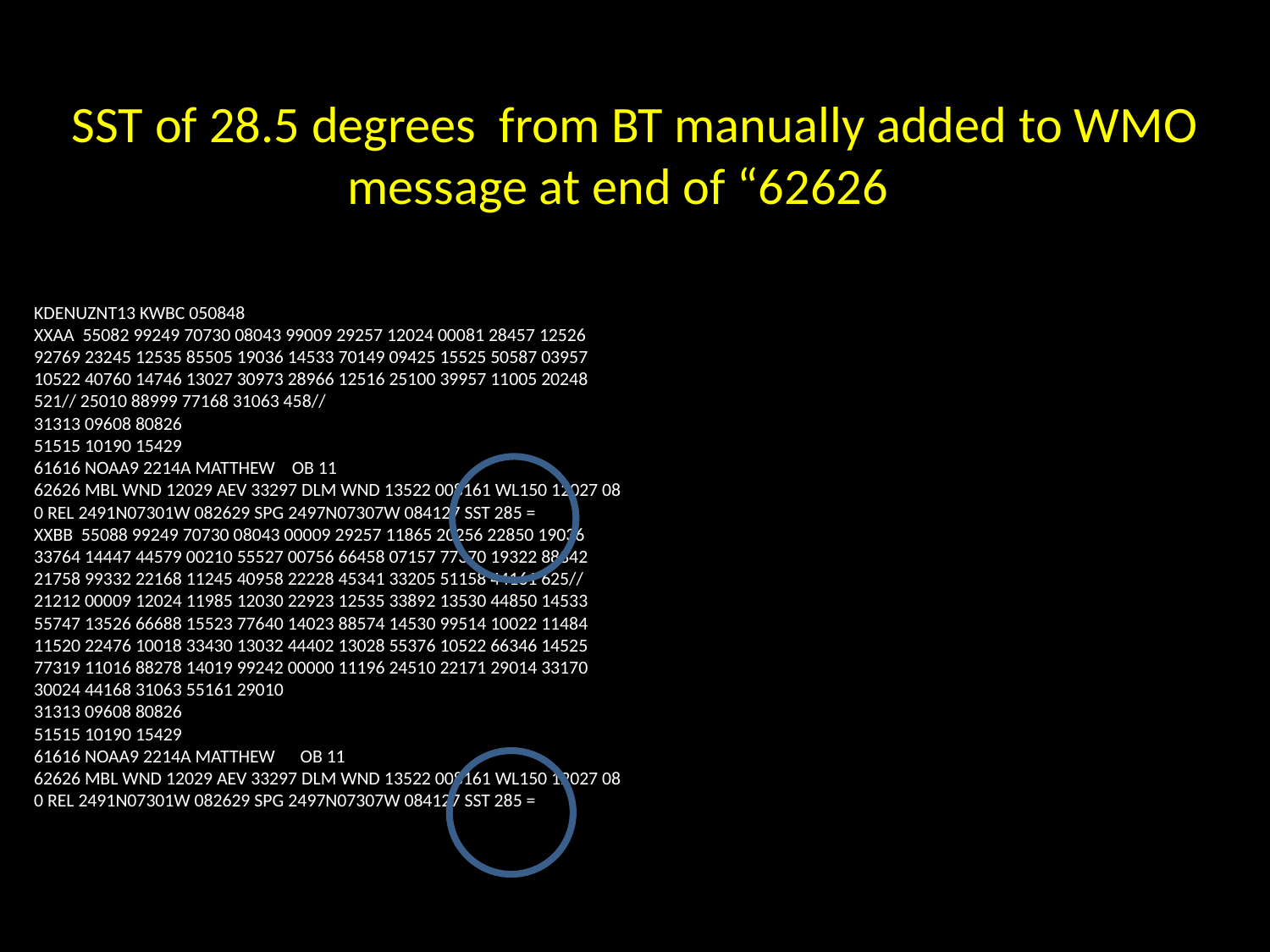

# SST of 28.5 degrees  from BT manually added to WMO message at end of “62626”

KDENUZNT13 KWBC 050848
XXAA  55082 99249 70730 08043 99009 29257 12024 00081 28457 12526
92769 23245 12535 85505 19036 14533 70149 09425 15525 50587 03957
10522 40760 14746 13027 30973 28966 12516 25100 39957 11005 20248
521// 25010 88999 77168 31063 458//
31313 09608 80826
51515 10190 15429
61616 NOAA9 2214A MATTHEW    OB 11
62626 MBL WND 12029 AEV 33297 DLM WND 13522 008161 WL150 12027 08
0 REL 2491N07301W 082629 SPG 2497N07307W 084127 SST 285 =
XXBB  55088 99249 70730 08043 00009 29257 11865 20256 22850 19036
33764 14447 44579 00210 55527 00756 66458 07157 77370 19322 88342
21758 99332 22168 11245 40958 22228 45341 33205 51158 44161 625//
21212 00009 12024 11985 12030 22923 12535 33892 13530 44850 14533
55747 13526 66688 15523 77640 14023 88574 14530 99514 10022 11484
11520 22476 10018 33430 13032 44402 13028 55376 10522 66346 14525
77319 11016 88278 14019 99242 00000 11196 24510 22171 29014 33170
30024 44168 31063 55161 29010
31313 09608 80826
51515 10190 15429
61616 NOAA9 2214A MATTHEW      OB 11
62626 MBL WND 12029 AEV 33297 DLM WND 13522 008161 WL150 12027 08
0 REL 2491N07301W 082629 SPG 2497N07307W 084127 SST 285 =